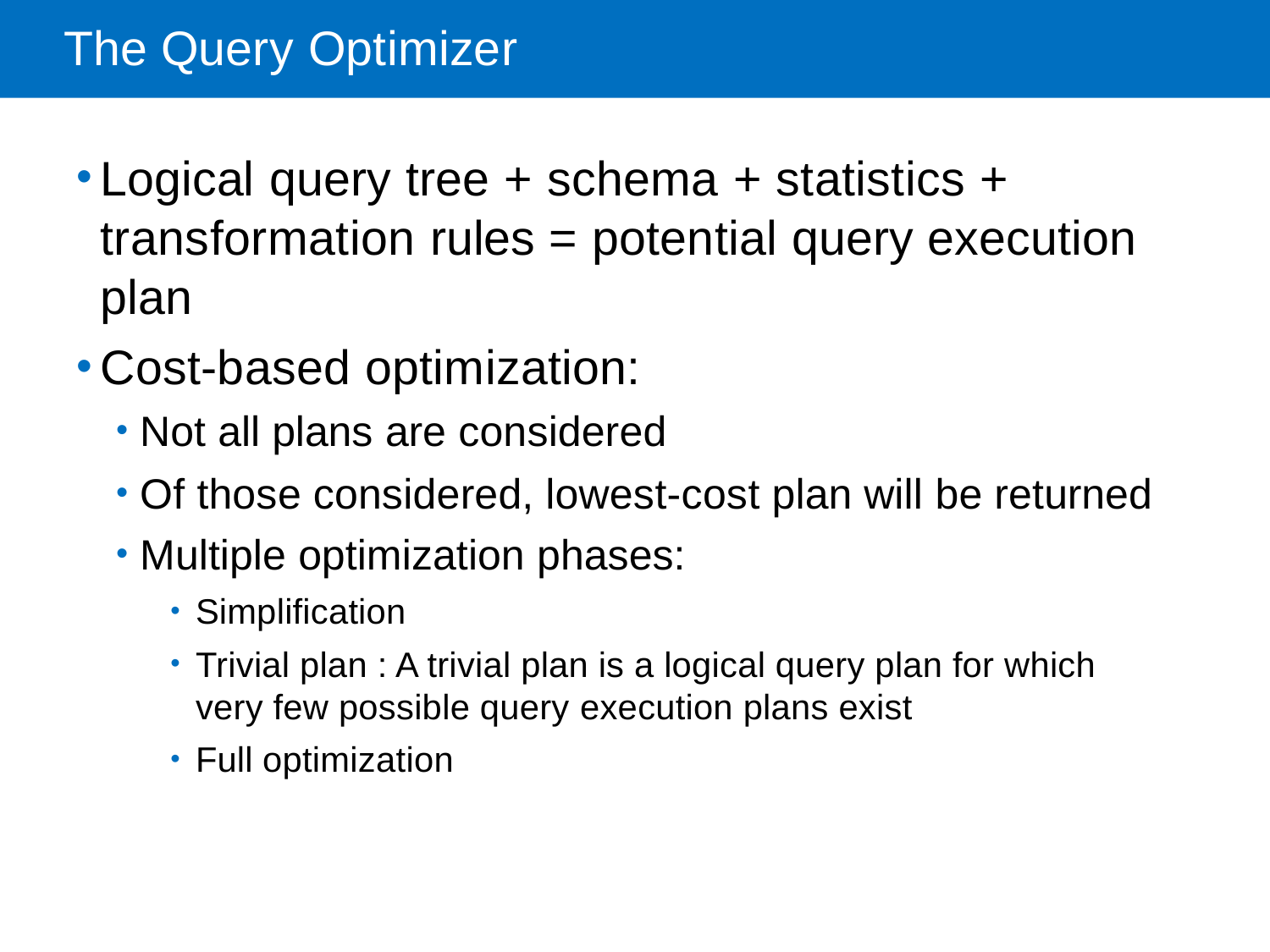

# The Query Optimizer
Logical query tree + schema + statistics +  transformation rules = potential query execution  plan
Cost-based optimization:
Not all plans are considered
Of those considered, lowest-cost plan will be returned
Multiple optimization phases:
Simplification
Trivial plan : A trivial plan is a logical query plan for which very few possible query execution plans exist
Full optimization